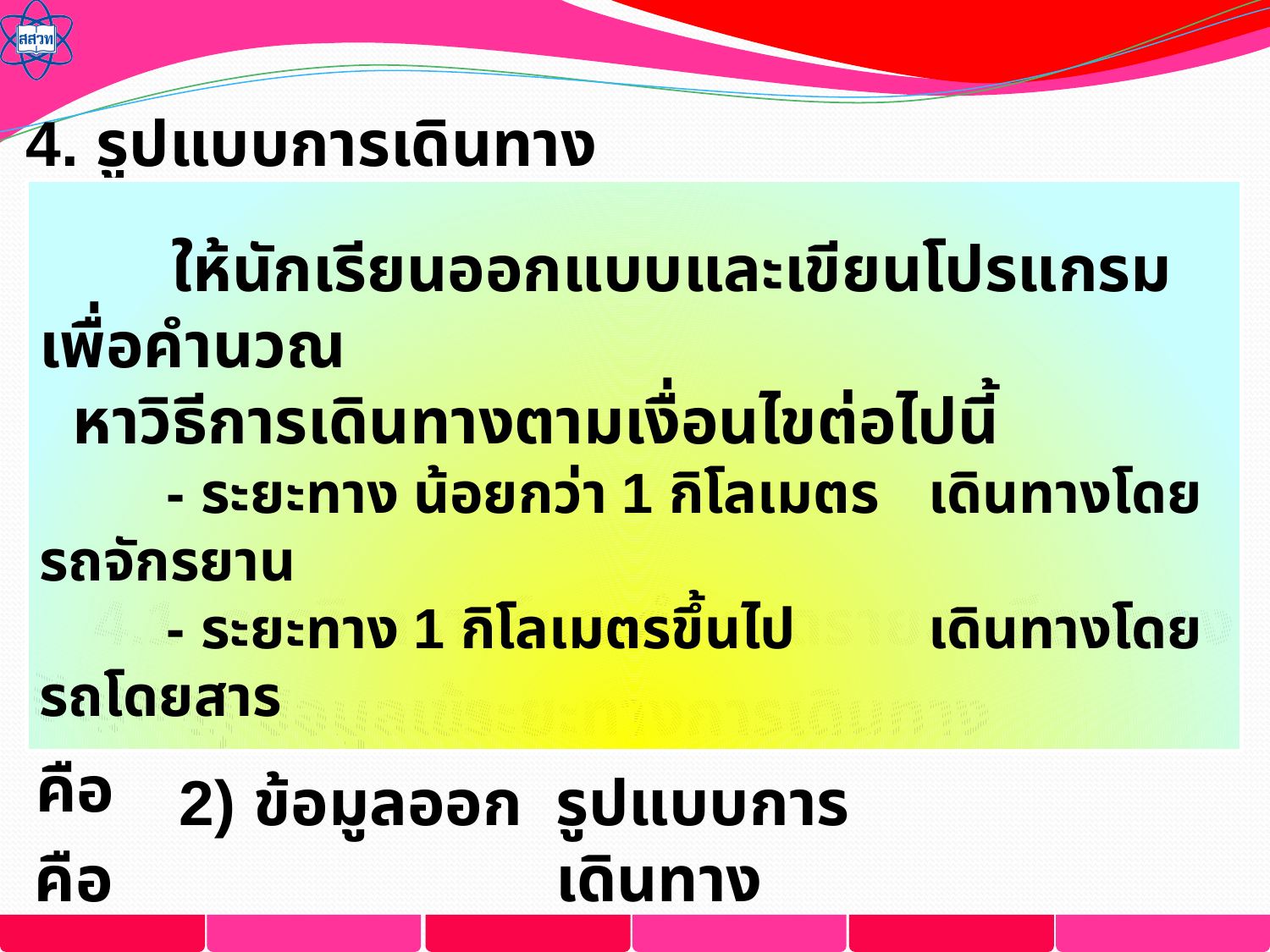

4. รูปแบบการเดินทาง

        ให้นักเรียนออกแบบและเขียนโปรแกรมเพื่อคำนวณ
  หาวิธีการเดินทางตามเงื่อนไขต่อไปนี้
	- ระยะทาง น้อยกว่า 1 กิโลเมตร 	เดินทางโดย รถจักรยาน
	- ระยะทาง 1 กิโลเมตรขึ้นไป		เดินทางโดย รถโดยสาร

4.1  การวิเคราะห์และกำหนดรายละเอียดของปัญหา
	 1) ข้อมูลเข้า คือ
ระยะทางการเดินทาง
	 2) ข้อมูลออก คือ
รูปแบบการเดินทาง